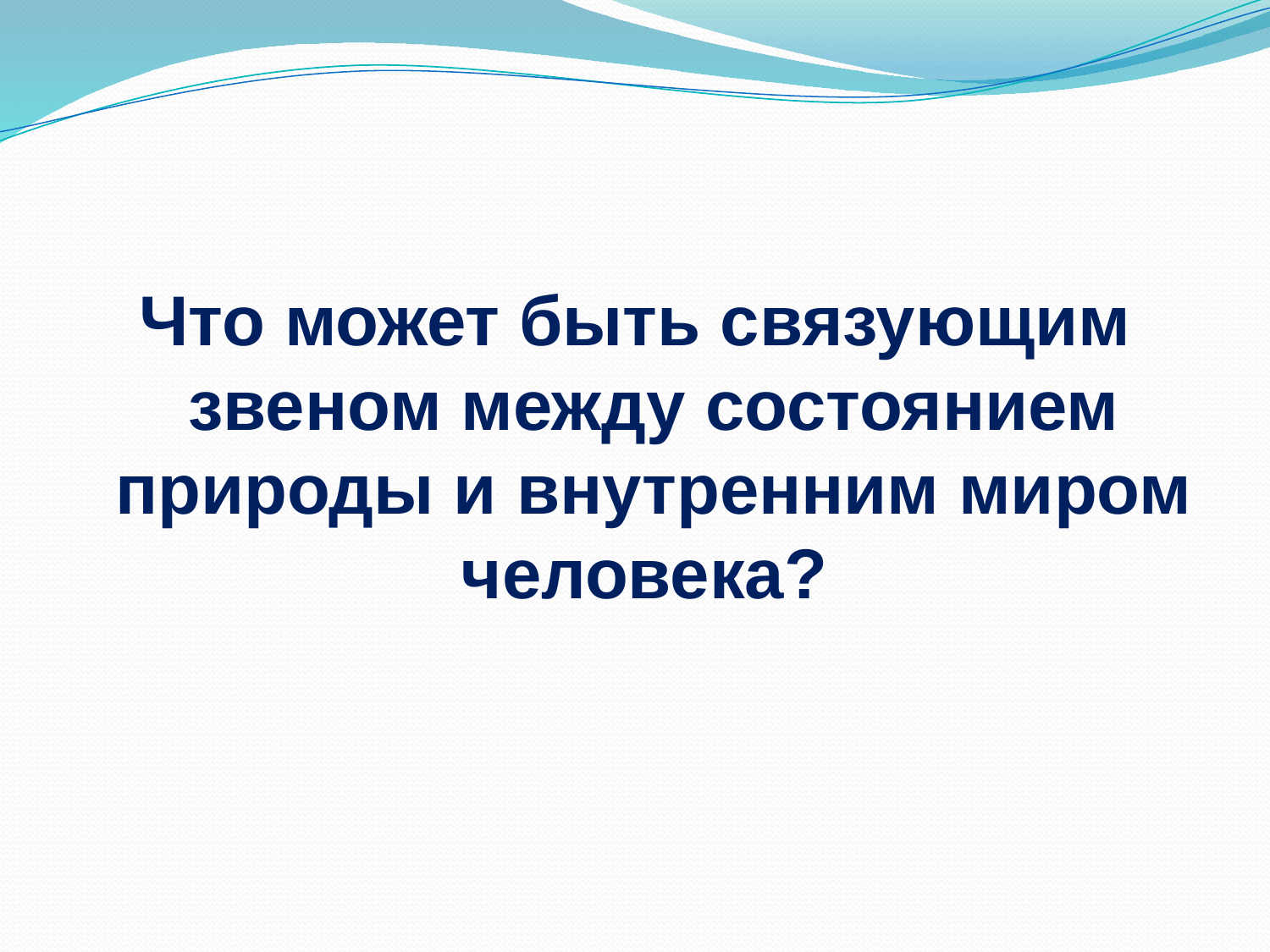

Что может быть связующим звеном между состоянием природы и внутренним миром человека?